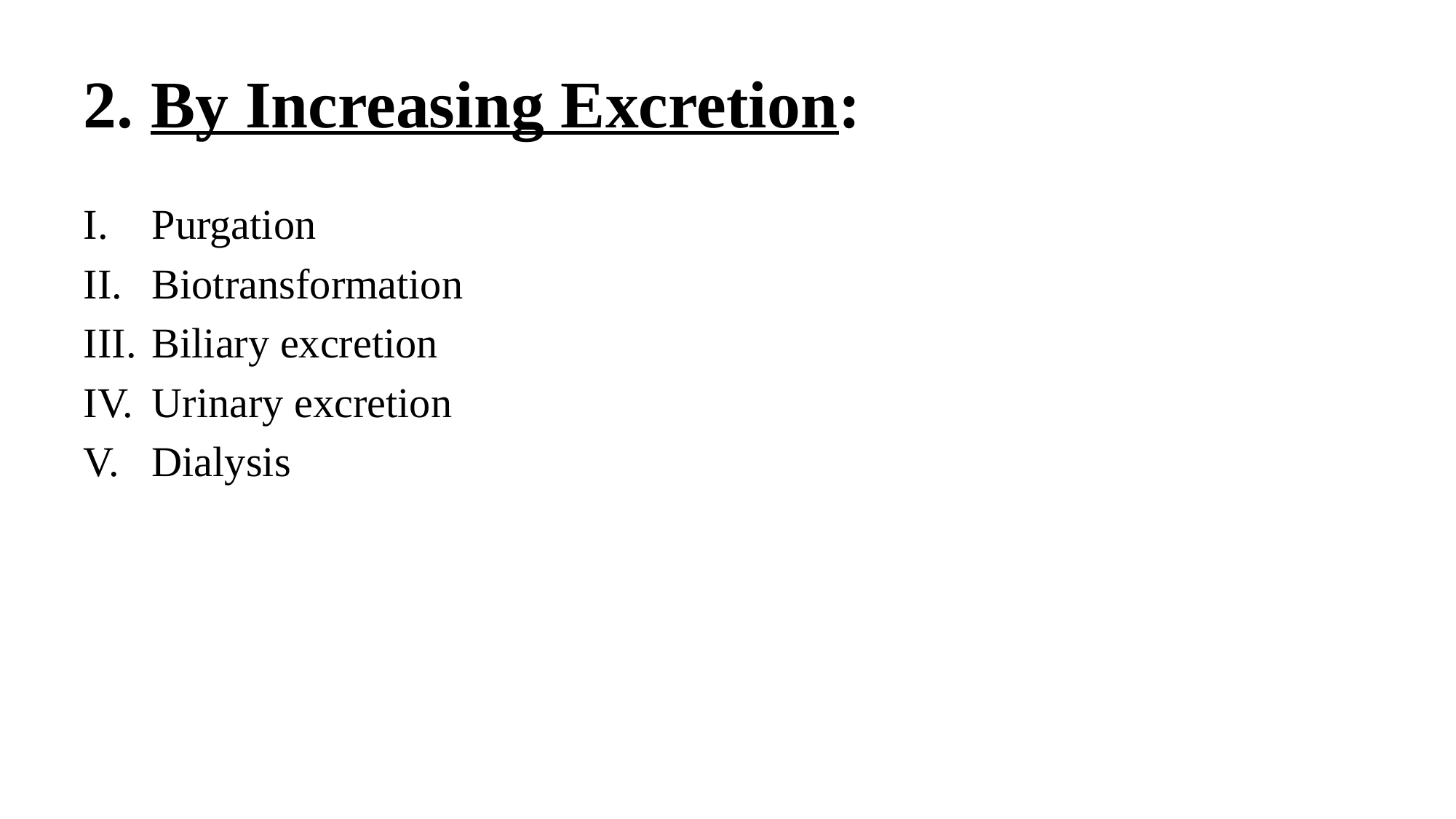

# 2. By Increasing Excretion:
Purgation
Biotransformation
Biliary excretion
Urinary excretion
Dialysis